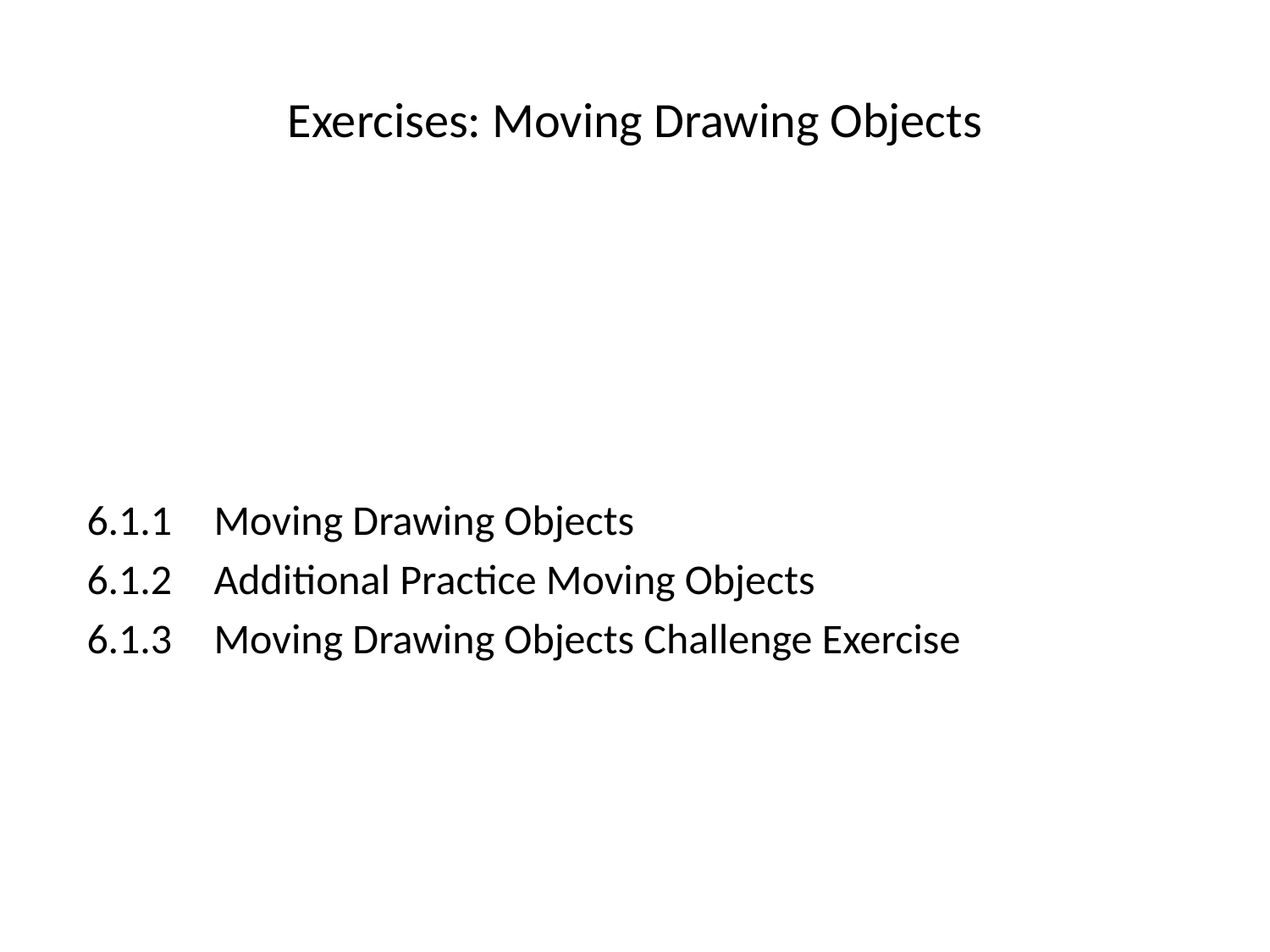

# Exercises: Moving Drawing Objects
6.1.1	Moving Drawing Objects
6.1.2	Additional Practice Moving Objects
6.1.3	Moving Drawing Objects Challenge Exercise